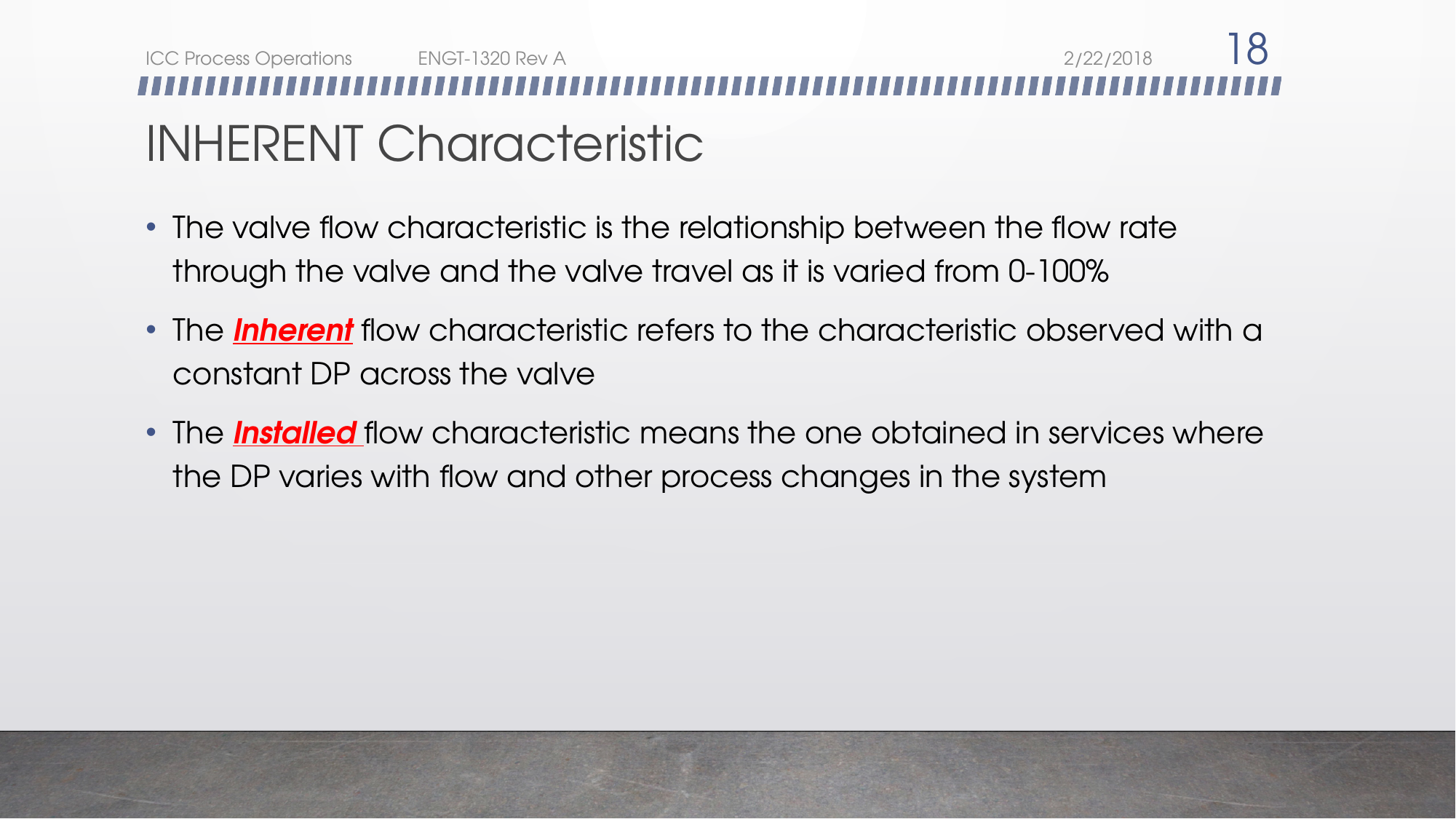

18
ICC Process Operations             ENGT-1320 Rev A
2/22/2018
# INHERENT Characteristic
The valve flow characteristic is the relationship between the flow rate through the valve and the valve travel as it is varied from 0-100%
The Inherent flow characteristic refers to the characteristic observed with a constant DP across the valve
The Installed flow characteristic means the one obtained in services where the DP varies with flow and other process changes in the system